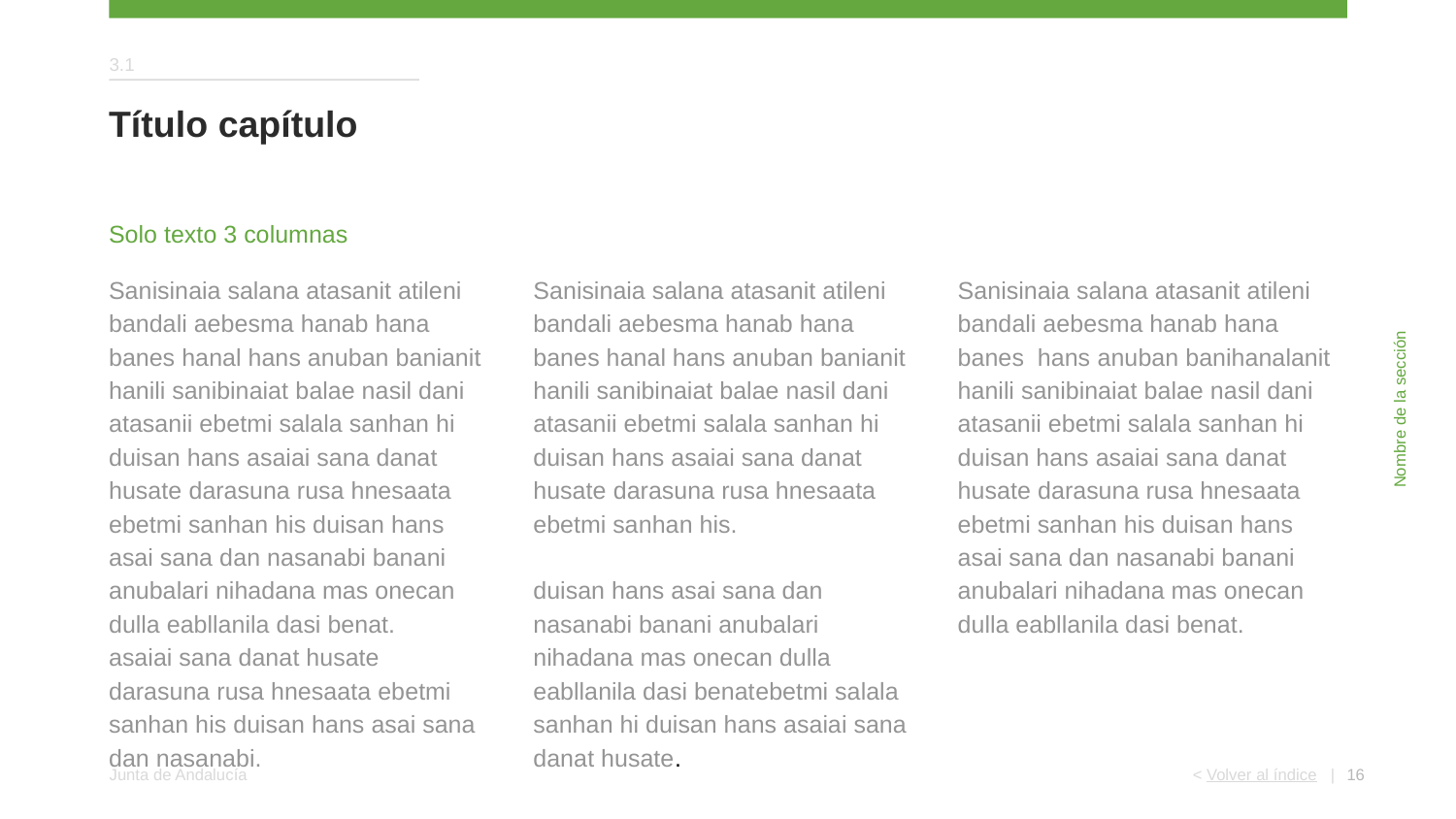

3.1
Título capítulo
Solo texto 3 columnas
Sanisinaia salana atasanit atileni bandali aebesma hanab hana banes hanal hans anuban banianit hanili sanibinaiat balae nasil dani atasanii ebetmi salala sanhan hi duisan hans asaiai sana danat husate darasuna rusa hnesaata ebetmi sanhan his duisan hans asai sana dan nasanabi banani anubalari nihadana mas onecan dulla eabllanila dasi benat.
asaiai sana danat husate darasuna rusa hnesaata ebetmi sanhan his duisan hans asai sana dan nasanabi.
Sanisinaia salana atasanit atileni bandali aebesma hanab hana banes hanal hans anuban banianit hanili sanibinaiat balae nasil dani atasanii ebetmi salala sanhan hi duisan hans asaiai sana danat husate darasuna rusa hnesaata ebetmi sanhan his.

duisan hans asai sana dan nasanabi banani anubalari nihadana mas onecan dulla eabllanila dasi benatebetmi salala sanhan hi duisan hans asaiai sana danat husate.
Sanisinaia salana atasanit atileni bandali aebesma hanab hana banes  hans anuban banihanalanit hanili sanibinaiat balae nasil dani atasanii ebetmi salala sanhan hi duisan hans asaiai sana danat husate darasuna rusa hnesaata ebetmi sanhan his duisan hans asai sana dan nasanabi banani anubalari nihadana mas onecan dulla eabllanila dasi benat.
Nombre de la sección
16